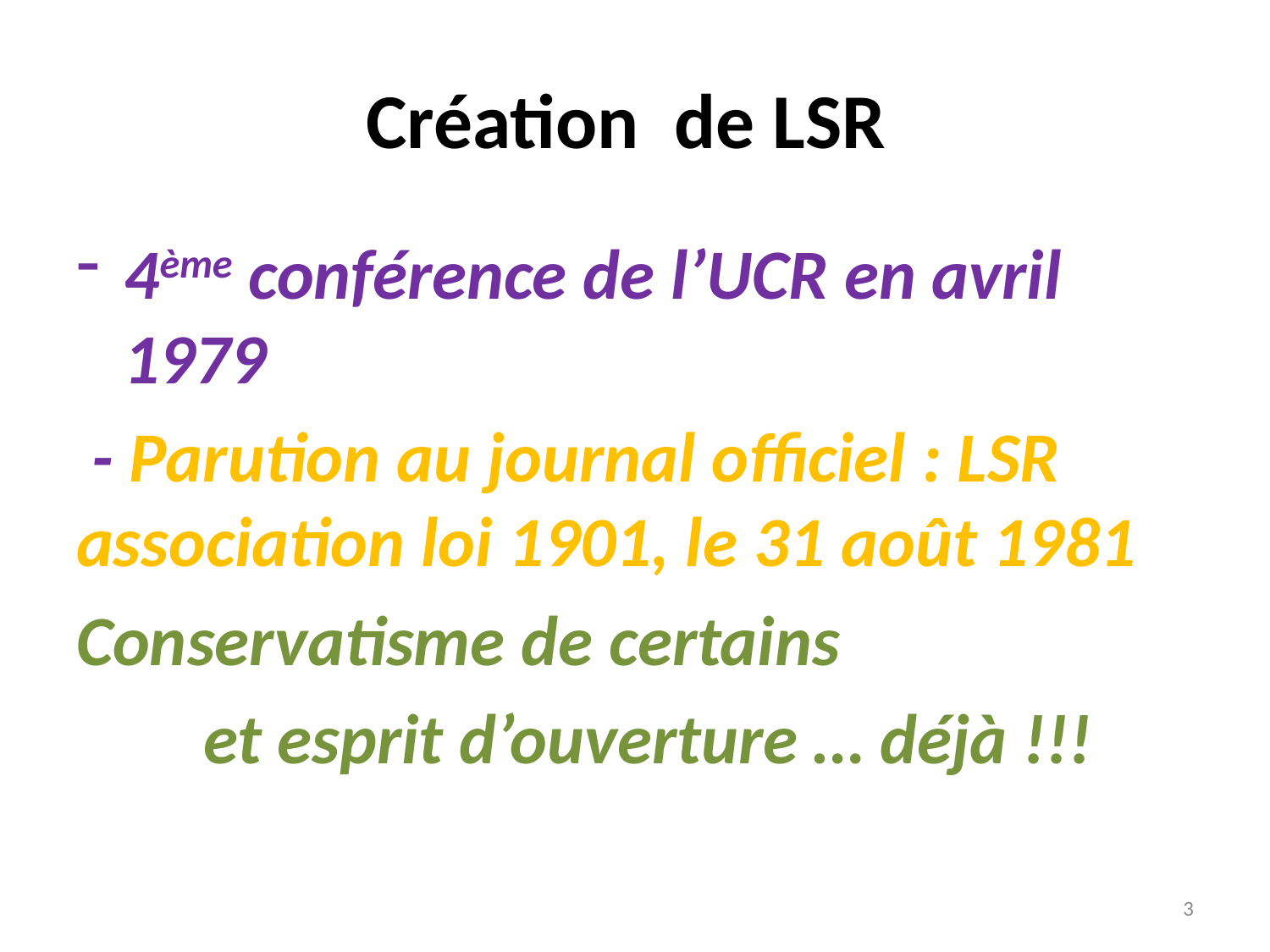

# Création  de LSR
4ème conférence de l’UCR en avril 1979
 - Parution au journal officiel : LSR association loi 1901, le 31 août 1981
Conservatisme de certains
	et esprit d’ouverture … déjà !!!
3